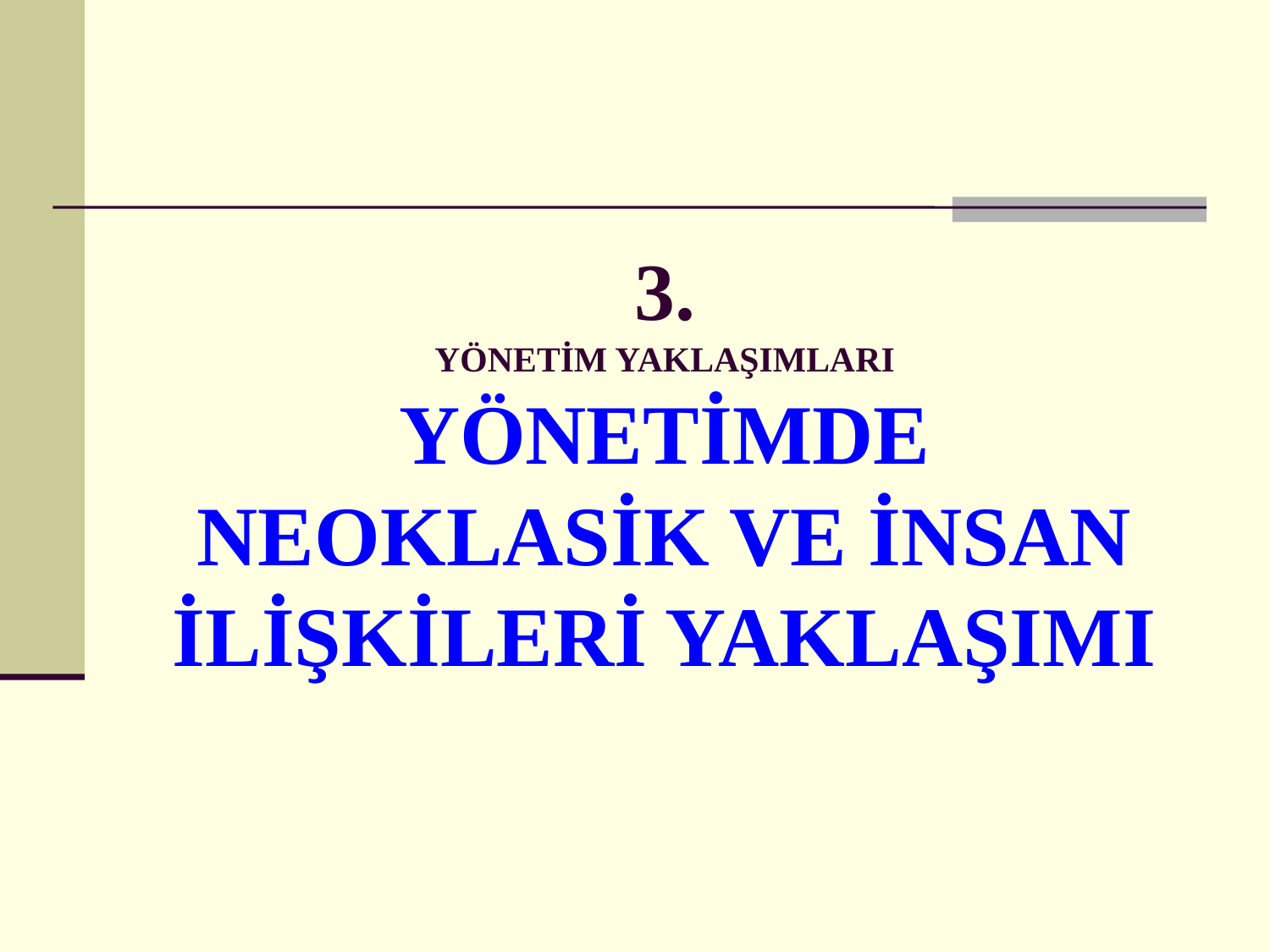

# 3. YÖNETİM YAKLAŞIMLARI YÖNETİMDE NEOKLASİK VE İNSAN İLİŞKİLERİ YAKLAŞIMI